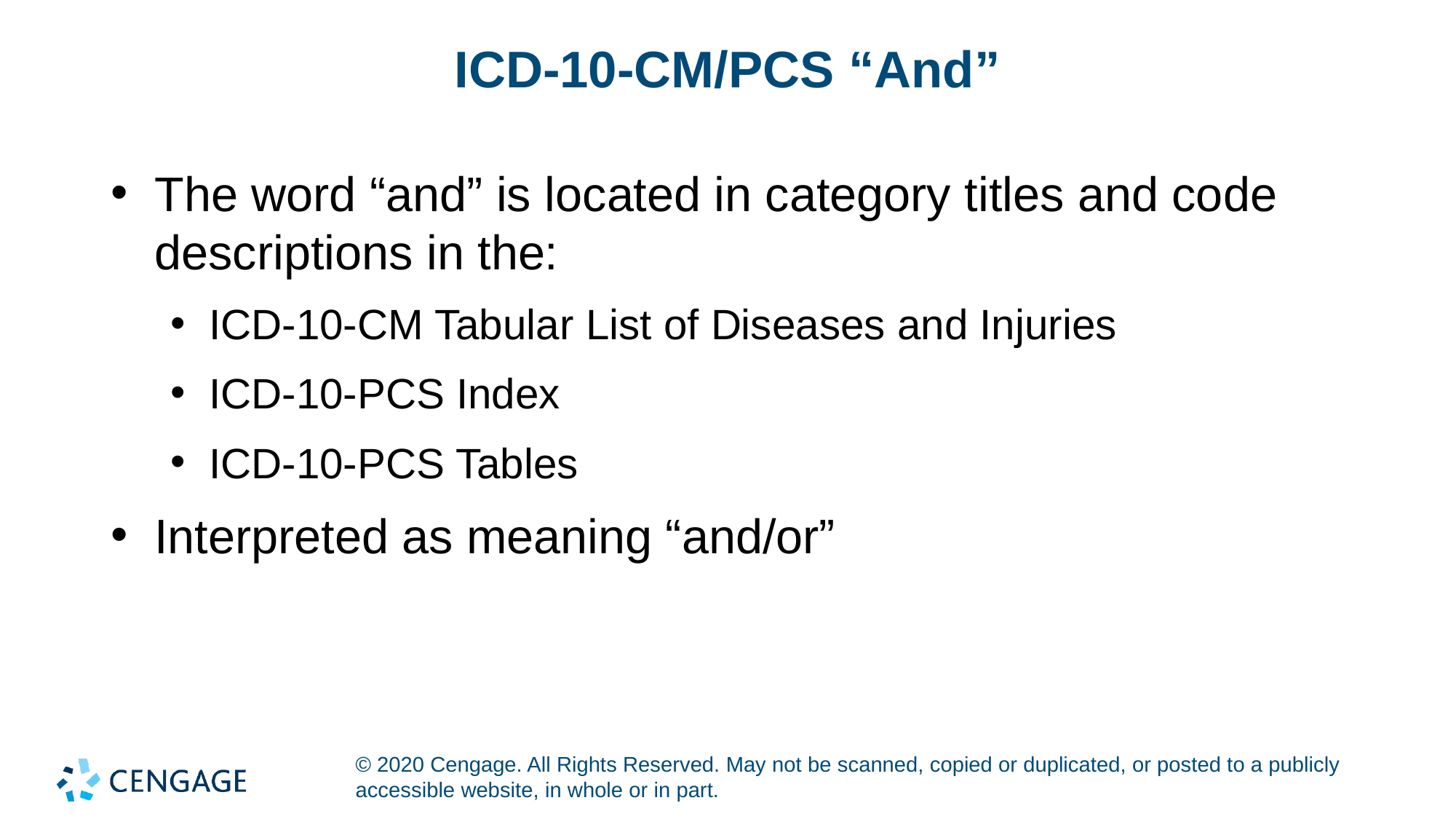

# ICD-10-CM/PCS “And”
The word “and” is located in category titles and code descriptions in the:
ICD-10-CM Tabular List of Diseases and Injuries
ICD-10-PCS Index
ICD-10-PCS Tables
Interpreted as meaning “and/or”